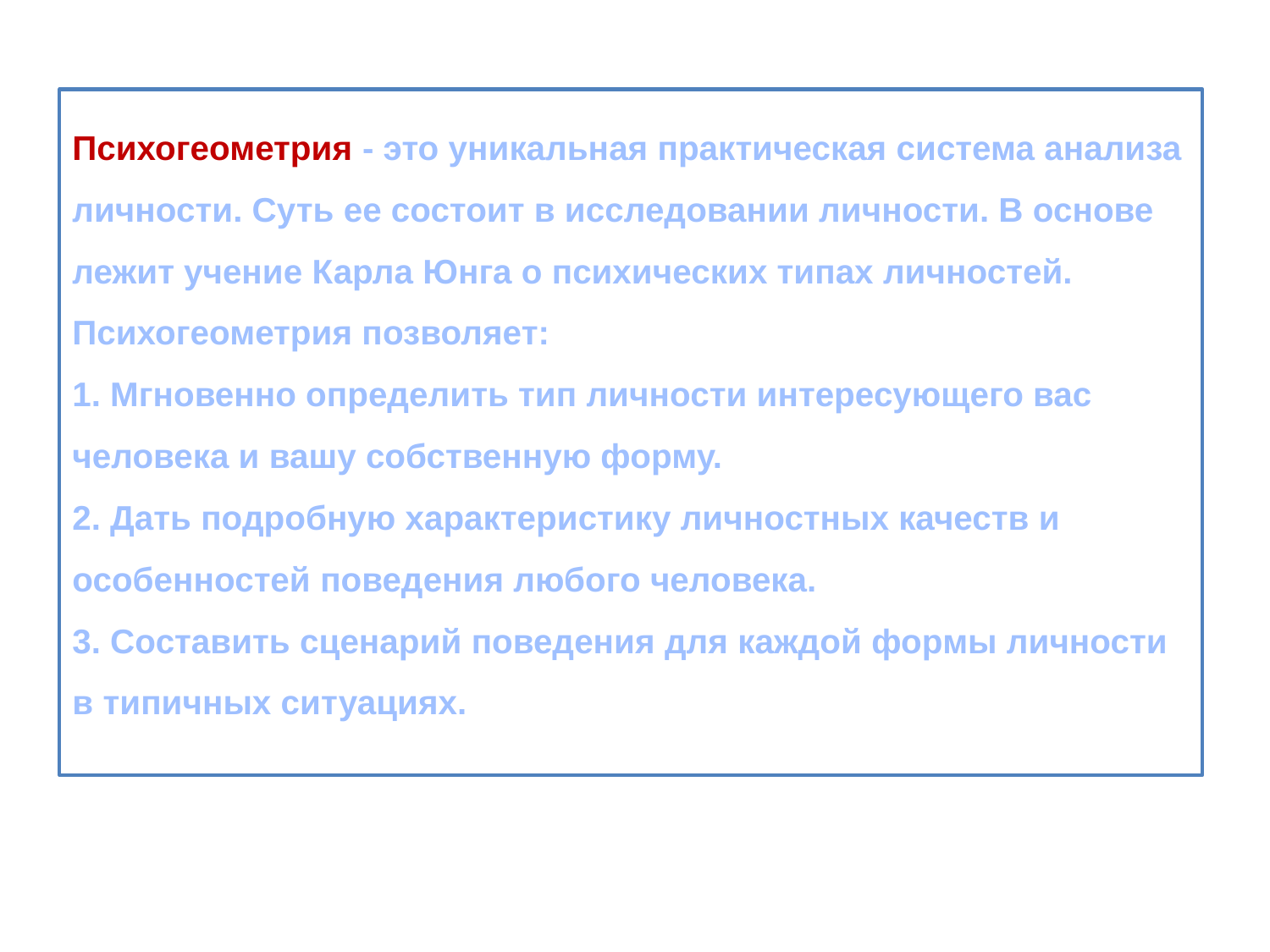

# Психогеометрия - это уникальная практическая система анализа личности. Суть ее состоит в исследовании личности. В основе лежит учение Карла Юнга о психических типах личностей. Психогеометрия позволяет: 1. Мгновенно определить тип личности интересующего вас человека и вашу собственную форму. 2. Дать подробную характеристику личностных качеств и особенностей поведения любого человека. 3. Составить сценарий поведения для каждой формы личности в типичных ситуациях.